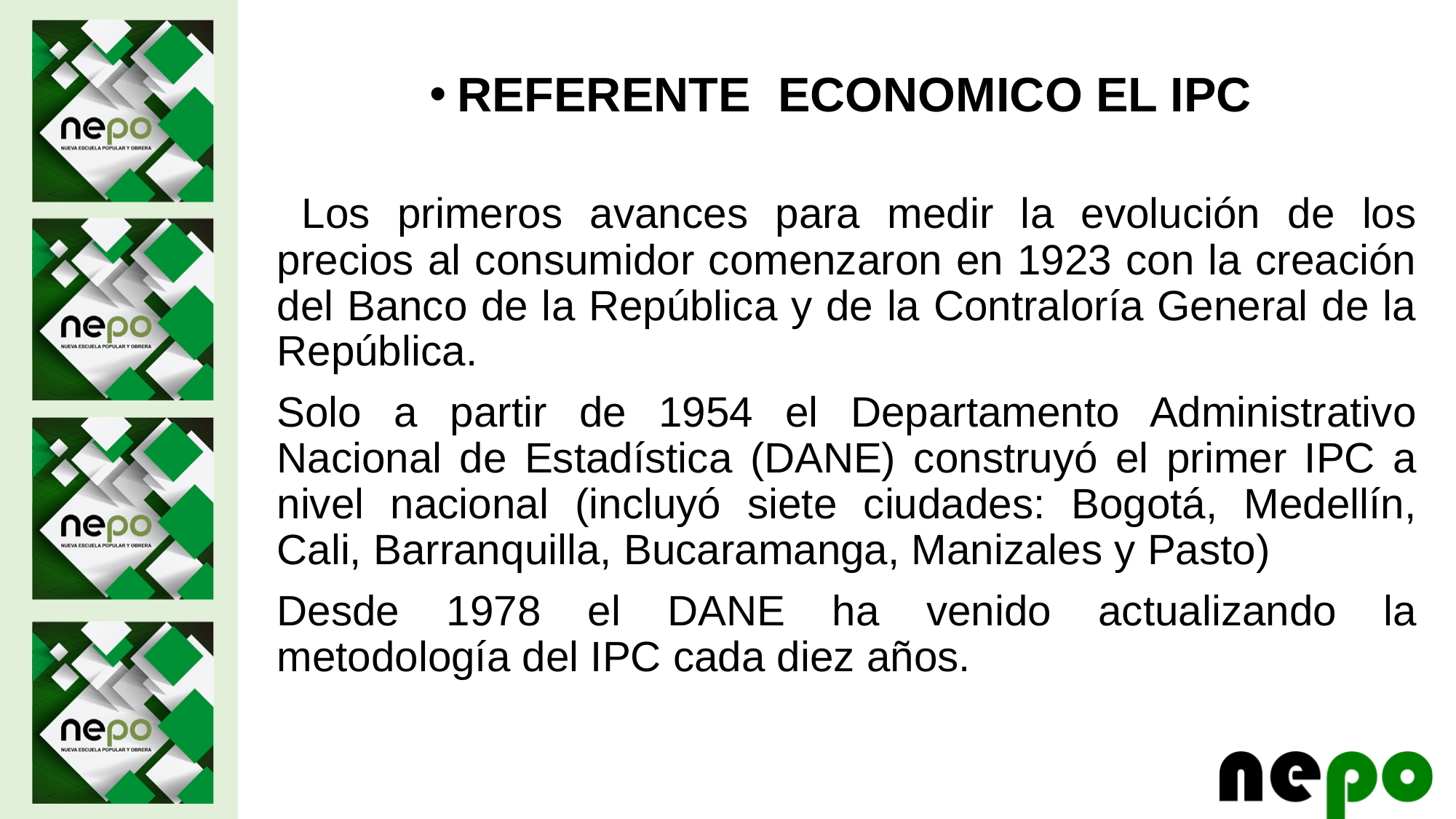

REFERENTE  ECONOMICO EL IPC

 Los primeros avances para medir la evolución de los precios al consumidor comenzaron en 1923 con la creación del Banco de la República y de la Contraloría General de la República.
Solo a partir de 1954 el Departamento Administrativo Nacional de Estadística (DANE) construyó el primer IPC a nivel nacional (incluyó siete ciudades: Bogotá, Medellín, Cali, Barranquilla, Bucaramanga, Manizales y Pasto)
Desde 1978 el DANE ha venido actualizando la metodología del IPC cada diez años.